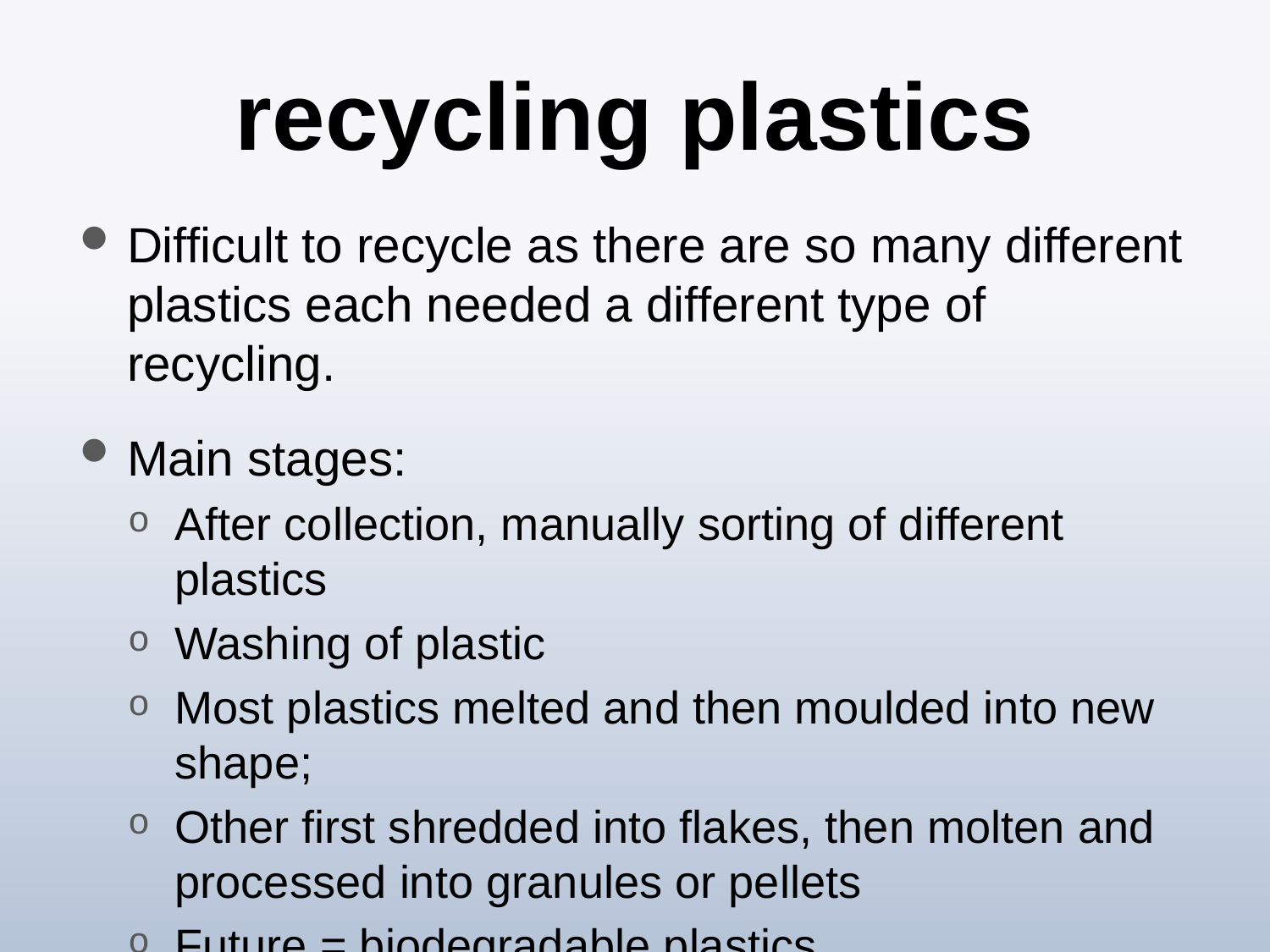

# recycling plastics
Difficult to recycle as there are so many different plastics each needed a different type of recycling.
Main stages:
After collection, manually sorting of different plastics
Washing of plastic
Most plastics melted and then moulded into new shape;
Other first shredded into flakes, then molten and processed into granules or pellets
Future = biodegradable plastics